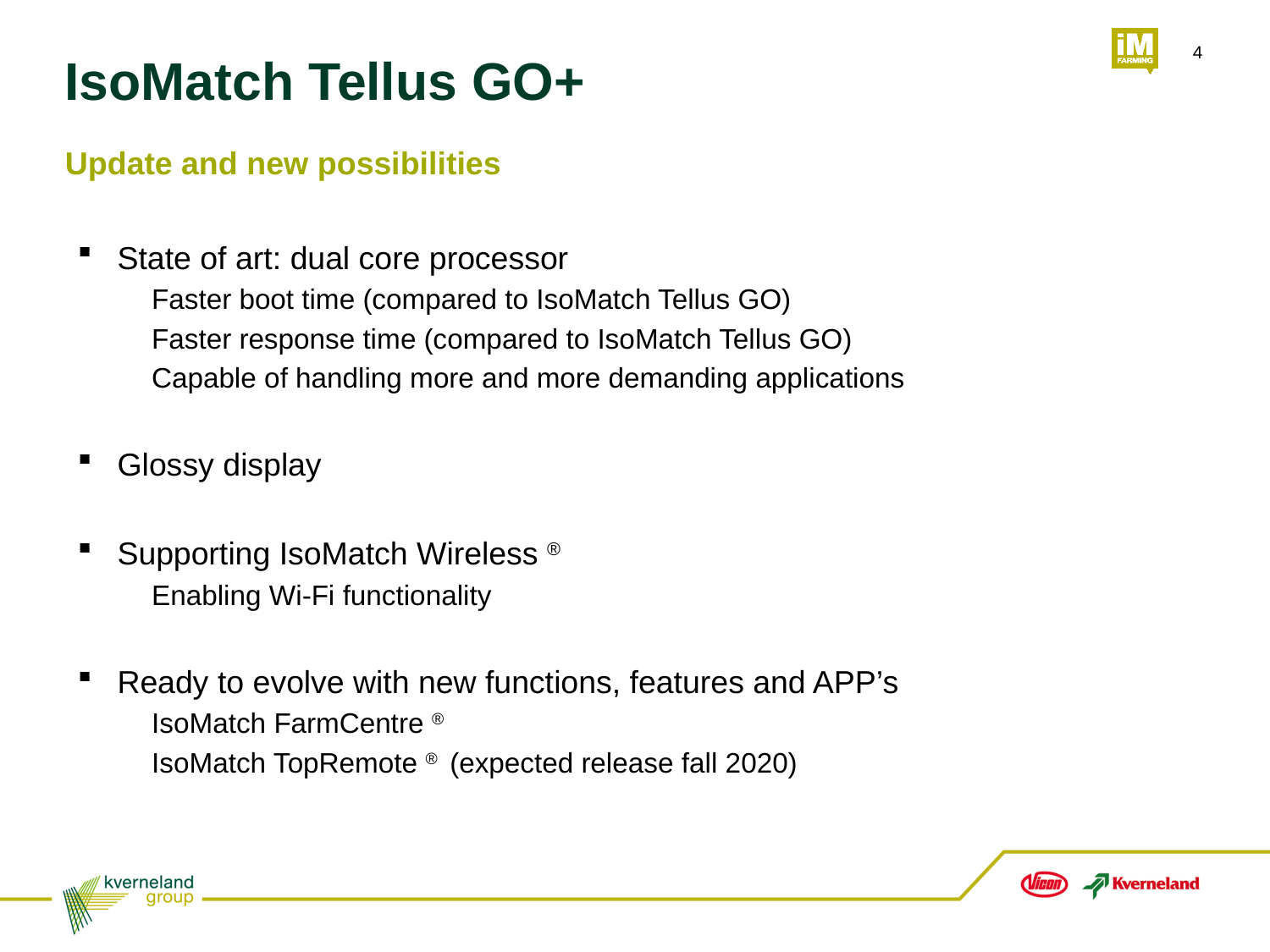

IsoMatch Tellus GO+
Update and new possibilities
State of art: dual core processor
Faster boot time (compared to IsoMatch Tellus GO)
Faster response time (compared to IsoMatch Tellus GO)
Capable of handling more and more demanding applications

Glossy display

Supporting IsoMatch Wireless ®
Enabling Wi-Fi functionality

Ready to evolve with new functions, features and APP’s
IsoMatch FarmCentre ®
IsoMatch TopRemote ®  (expected release fall 2020)